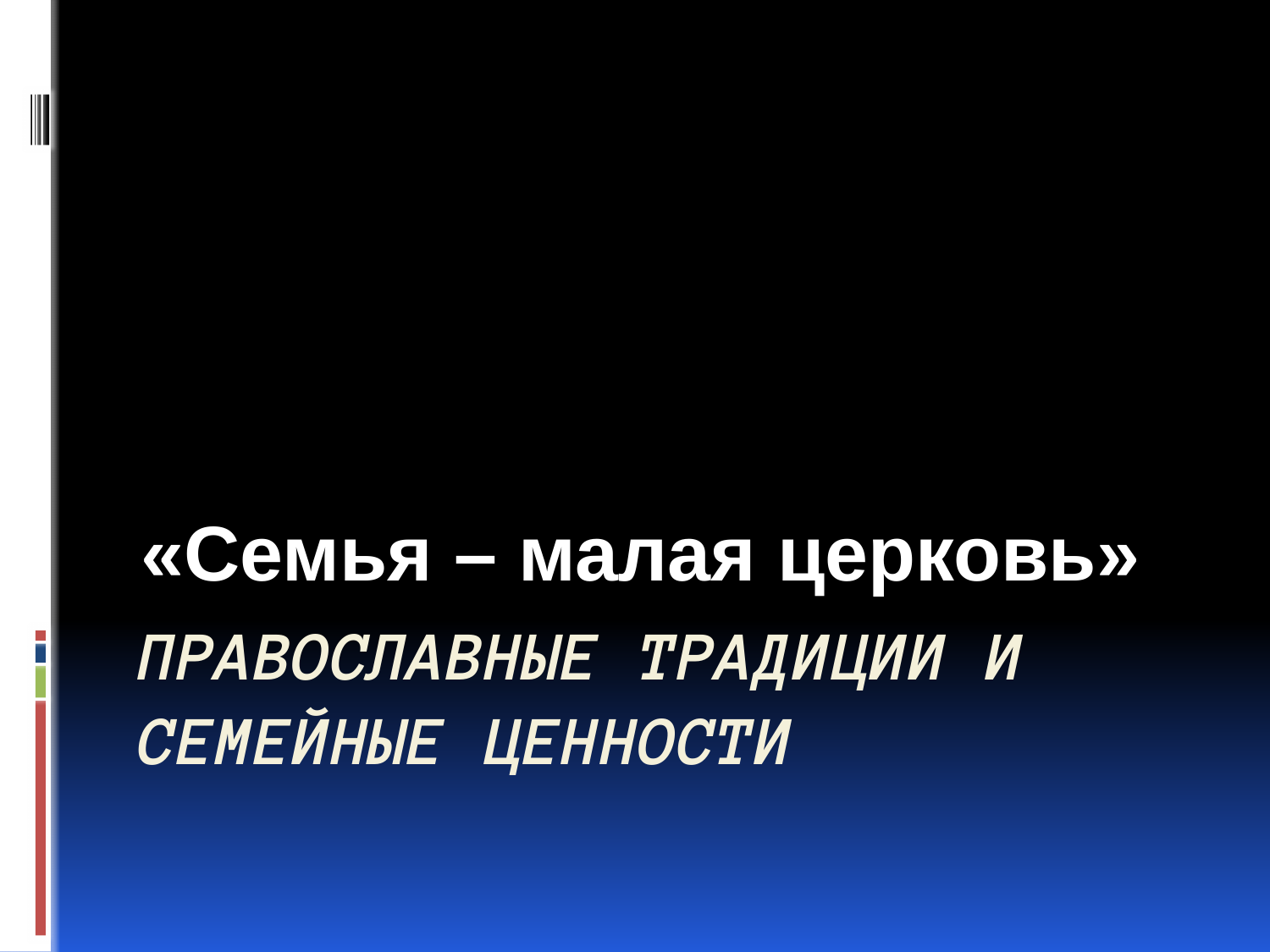

«Семья – малая церковь»
# Православные традиции и семейные ценности